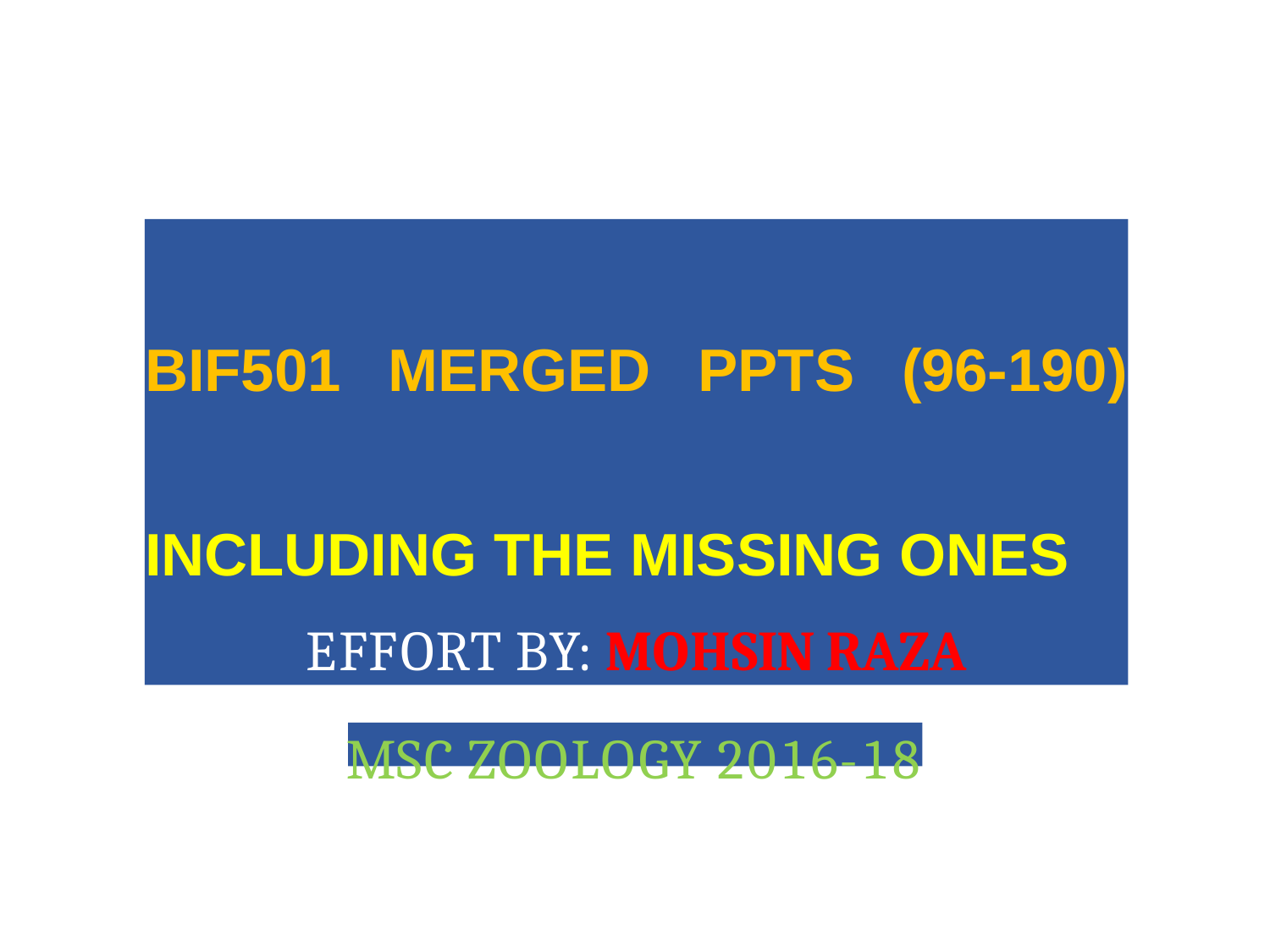

BIF501 MERGED PPTS (96-190) INCLUDING THE MISSING ONES
EFFORT BY: MOHSIN RAZA
MSC ZOOLOGY 2016-18